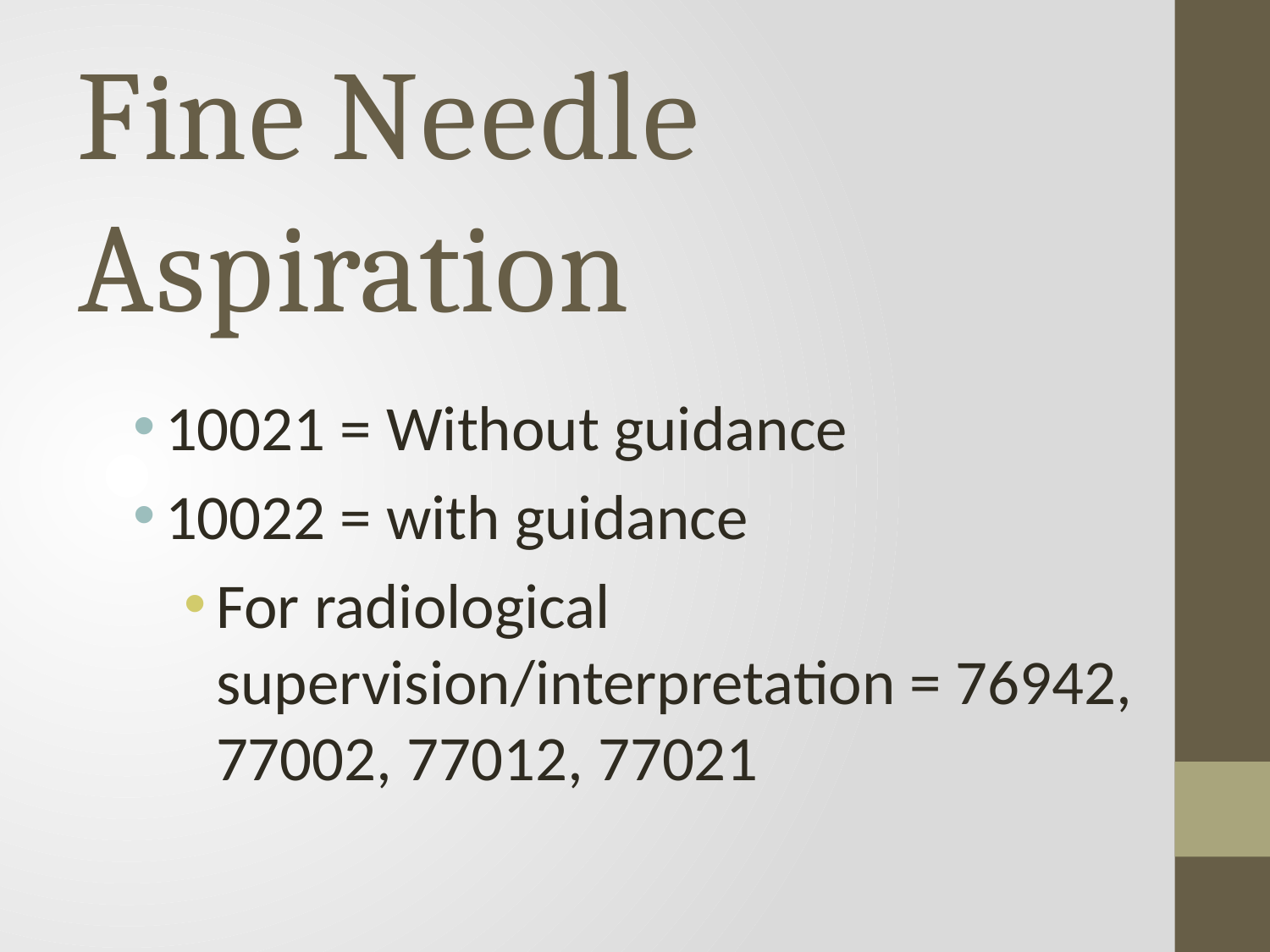

# Fine Needle Aspiration
10021 = Without guidance
10022 = with guidance
For radiological supervision/interpretation = 76942, 77002, 77012, 77021